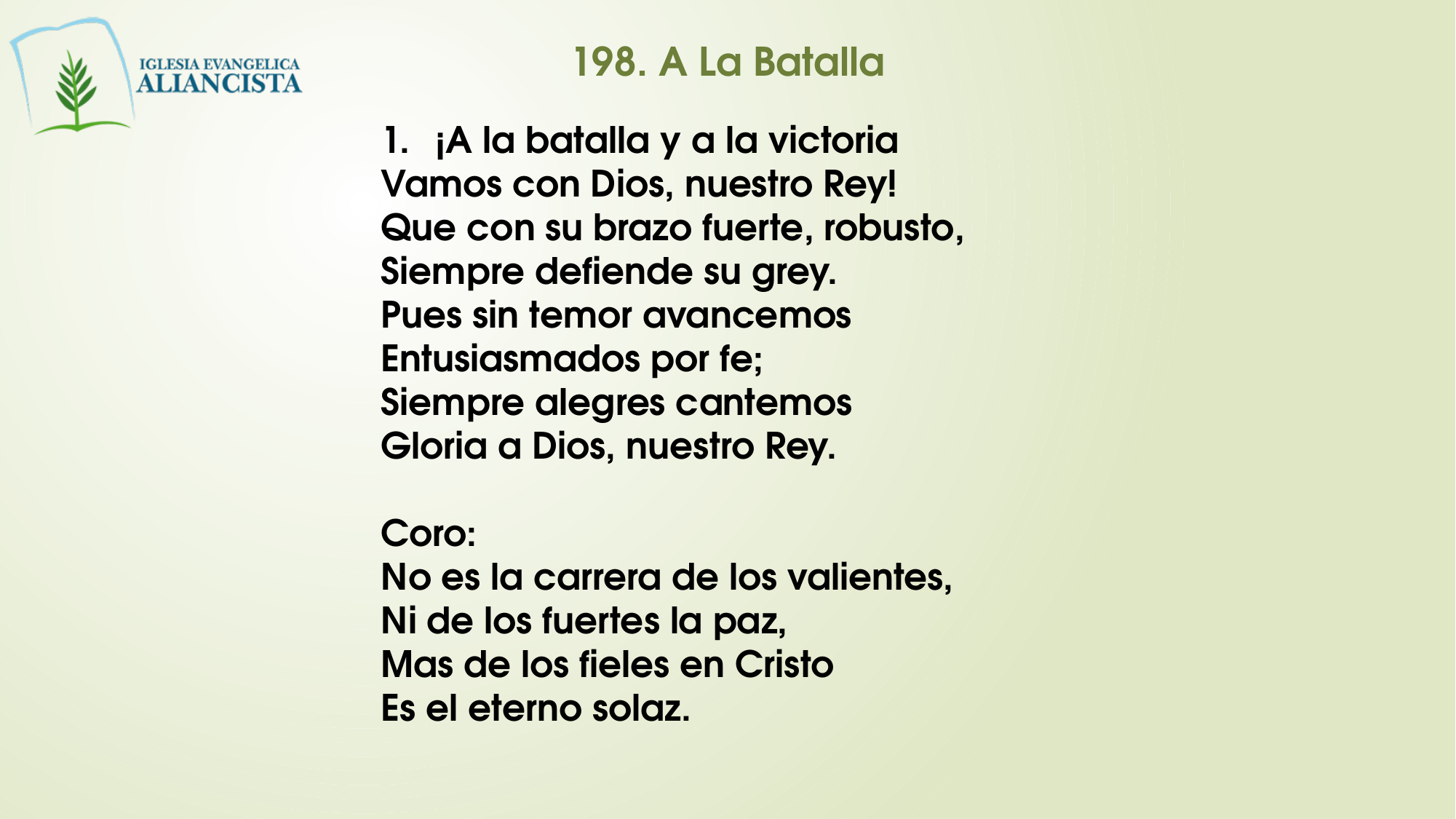

198. A La Batalla
¡A la batalla y a la victoria
Vamos con Dios, nuestro Rey!
Que con su brazo fuerte, robusto,
Siempre defiende su grey.
Pues sin temor avancemos
Entusiasmados por fe;
Siempre alegres cantemos
Gloria a Dios, nuestro Rey.

Coro:
No es la carrera de los valientes,
Ni de los fuertes la paz,
Mas de los fieles en Cristo
Es el eterno solaz.